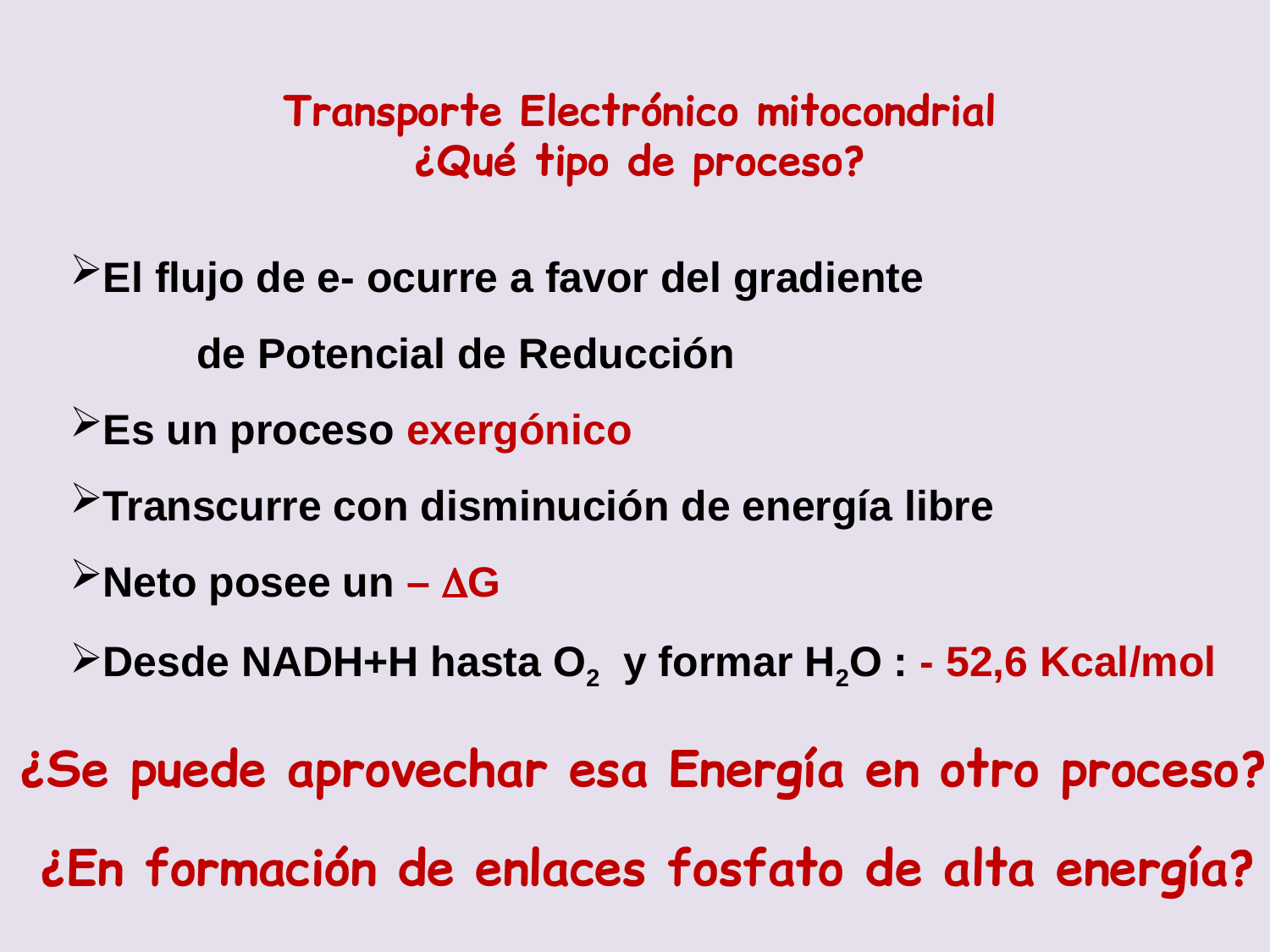

# Transporte Electrónico mitocondrial ¿Qué tipo de proceso?
El flujo de e- ocurre a favor del gradiente
	de Potencial de Reducción
Es un proceso exergónico
Transcurre con disminución de energía libre
Neto posee un – ΔG
Desde NADH+H hasta O2  y formar H2O : - 52,6 Kcal/mol

¿Se puede aprovechar esa Energía en otro proceso?
¿En formación de enlaces fosfato de alta energía?